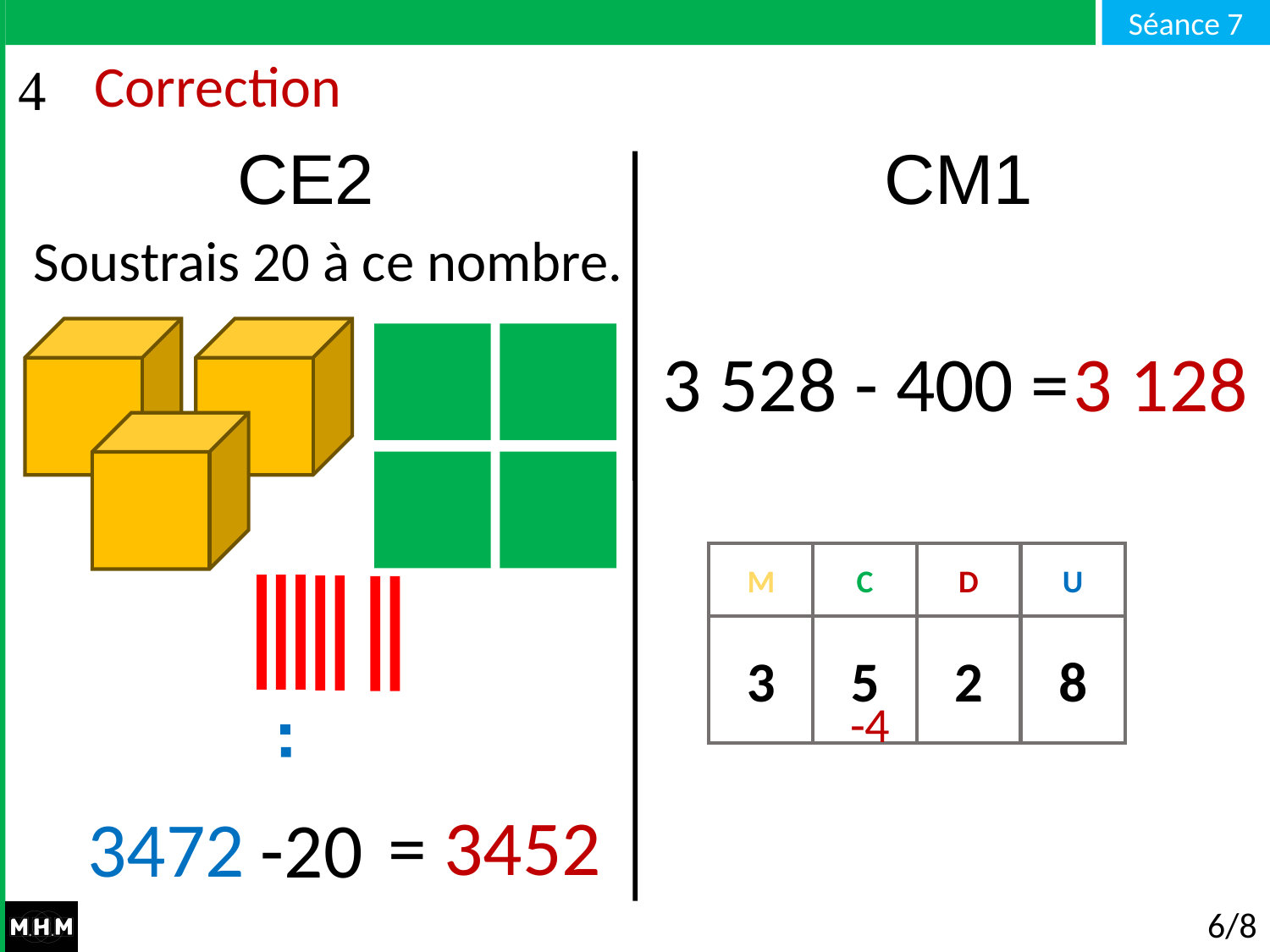

Correction
CE2                          CM1

Soustrais 20 à ce nombre.

3 528 - 400 =
3 128

M
C
D
U
3
5
2
8

-4

= 3452
3472
-20
# 6/8